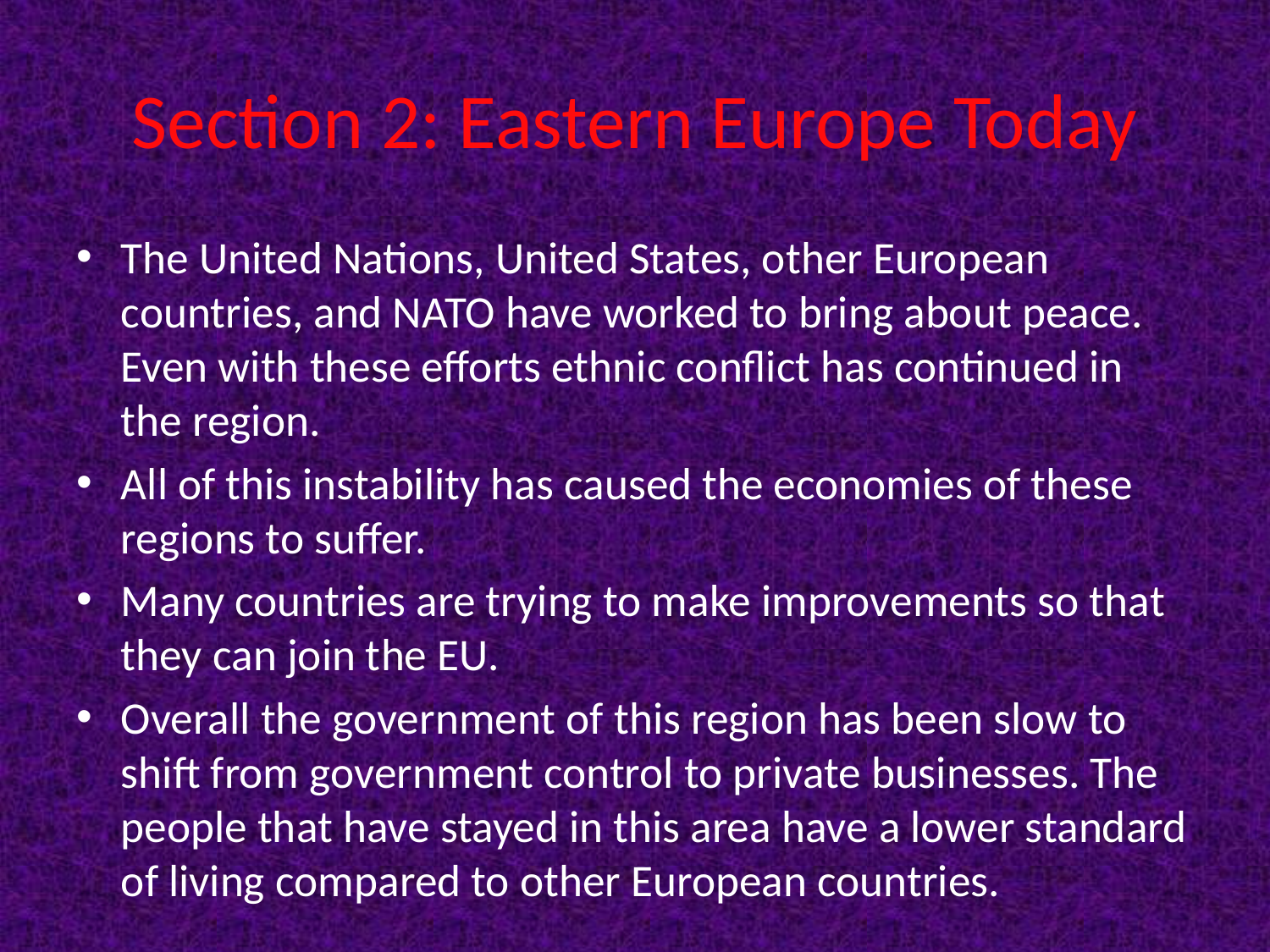

# Section 2: Eastern Europe Today
The United Nations, United States, other European countries, and NATO have worked to bring about peace. Even with these efforts ethnic conflict has continued in the region.
All of this instability has caused the economies of these regions to suffer.
Many countries are trying to make improvements so that they can join the EU.
Overall the government of this region has been slow to shift from government control to private businesses. The people that have stayed in this area have a lower standard of living compared to other European countries.